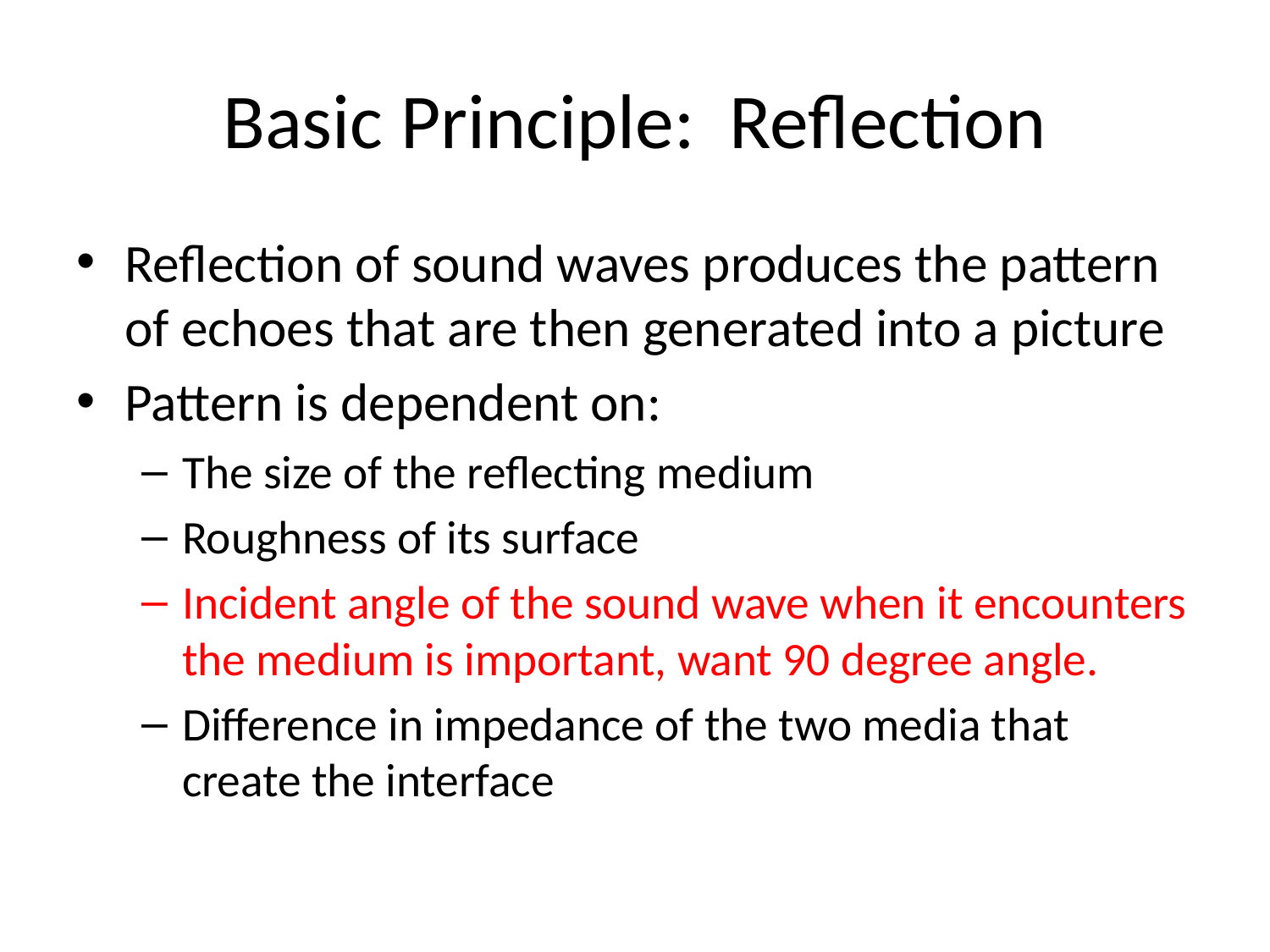

# Basic Principle:  Reflection
Reflection of sound waves produces the pattern of echoes that are then generated into a picture
Pattern is dependent on:
The size of the reflecting medium
Roughness of its surface
Incident angle of the sound wave when it encounters the medium is important, want 90 degree angle.
Difference in impedance of the two media that create the interface